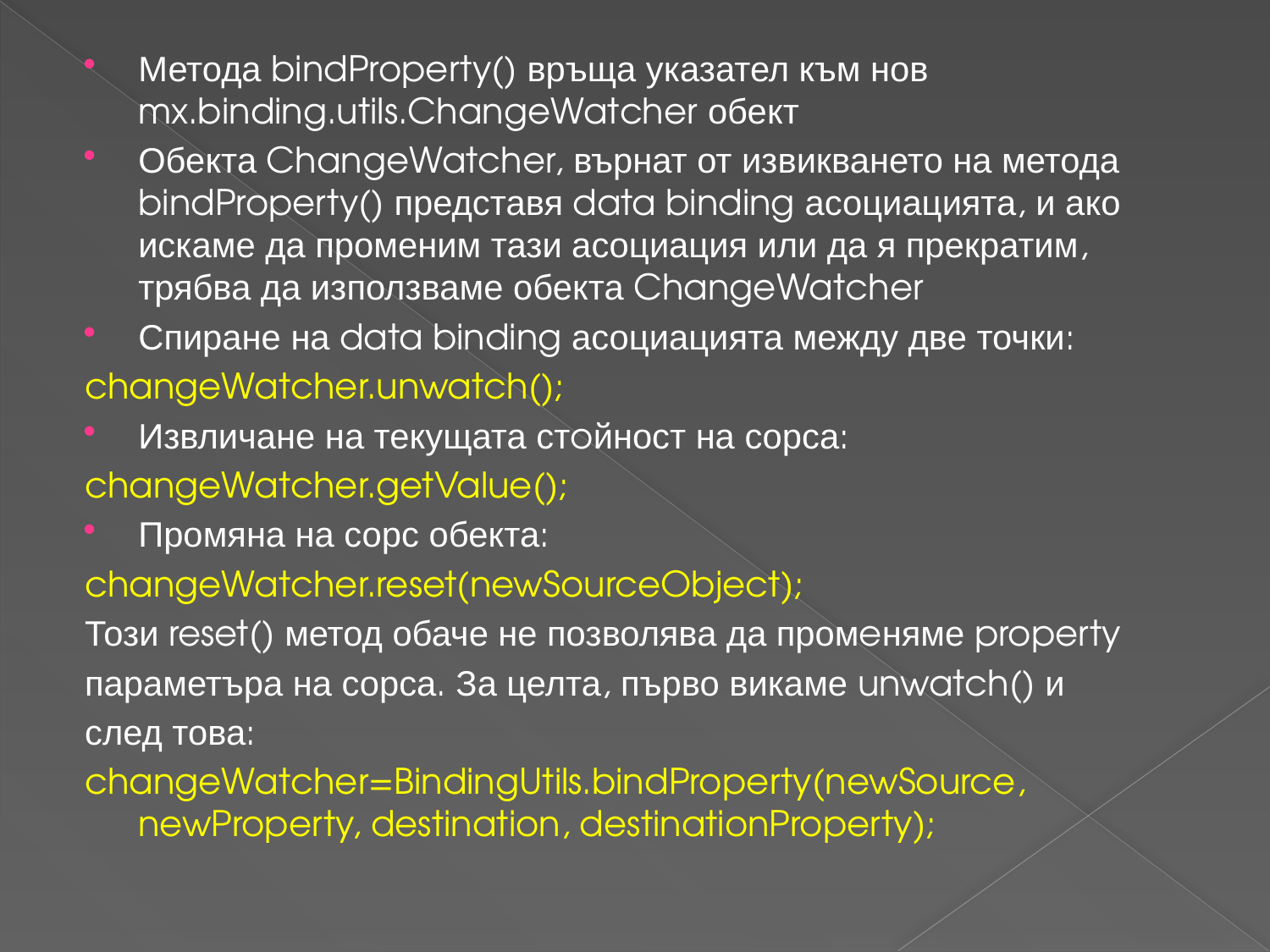

Метода bindProperty() връща указател към нов mx.binding.utils.ChangeWatcher обект
Обекта ChangeWatcher, върнат от извикването на метода bindProperty() представя data binding асоциацията, и ако искаме да променим тази асоциация или да я прекратим, трябва да използваме обекта ChangeWatcher
Спиране на data binding асоциацията между две точки:
changeWatcher.unwatch();
Извличане на текущата стoйност на сорса:
changeWatcher.getValue();
Промяна на сорс обекта:
changeWatcher.reset(newSourceObject);
Този reset() метод обаче не позволява да промeняме property
параметъра на сорса. За целта, първо викаме unwatch() и
след това:
changeWatcher=BindingUtils.bindProperty(newSource, newProperty, destination, destinationProperty);